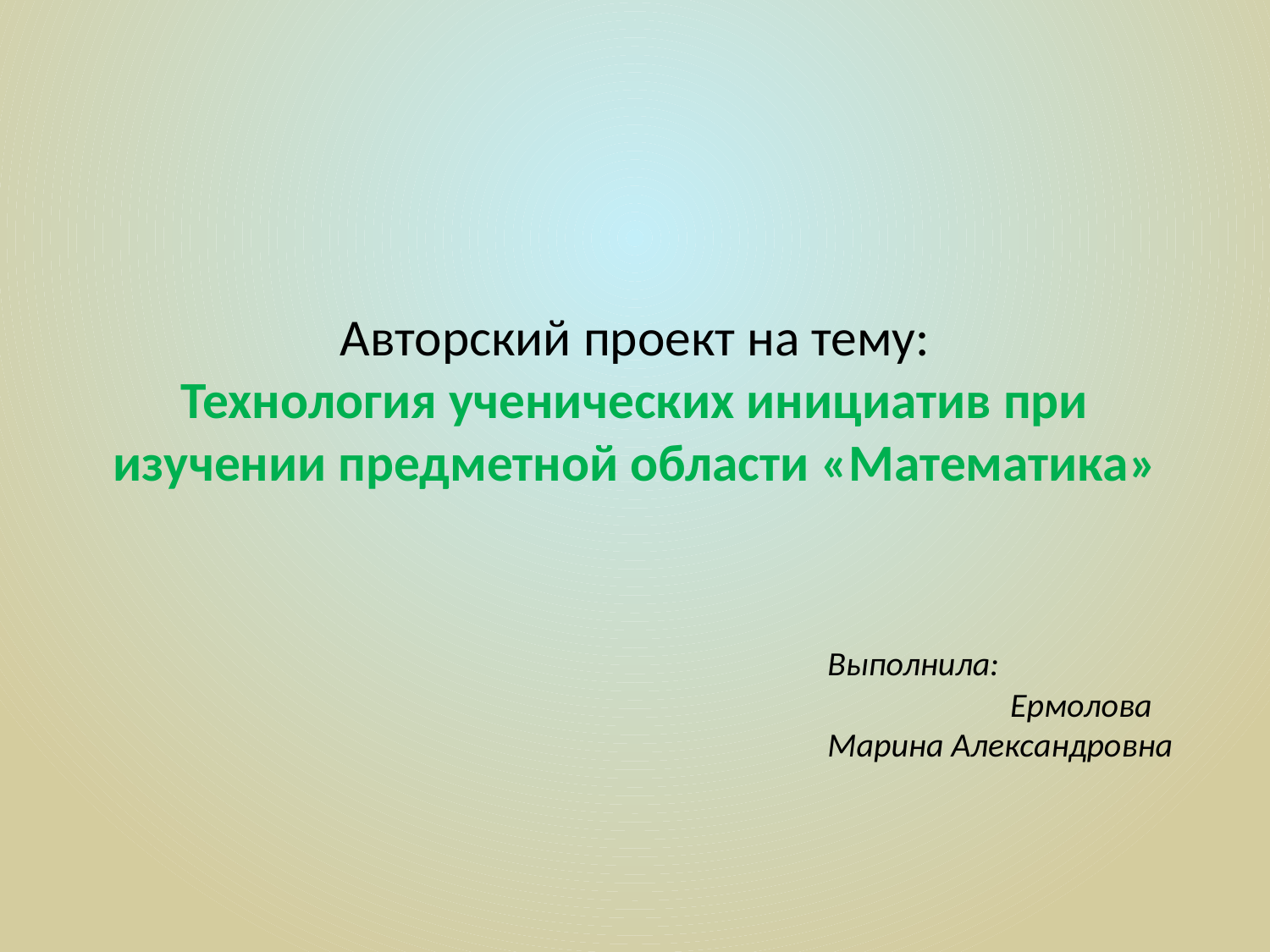

# Авторский проект на тему: Технология ученических инициатив при изучении предметной области «Математика»
Выполнила:                                                Ермолова Марина Александровна